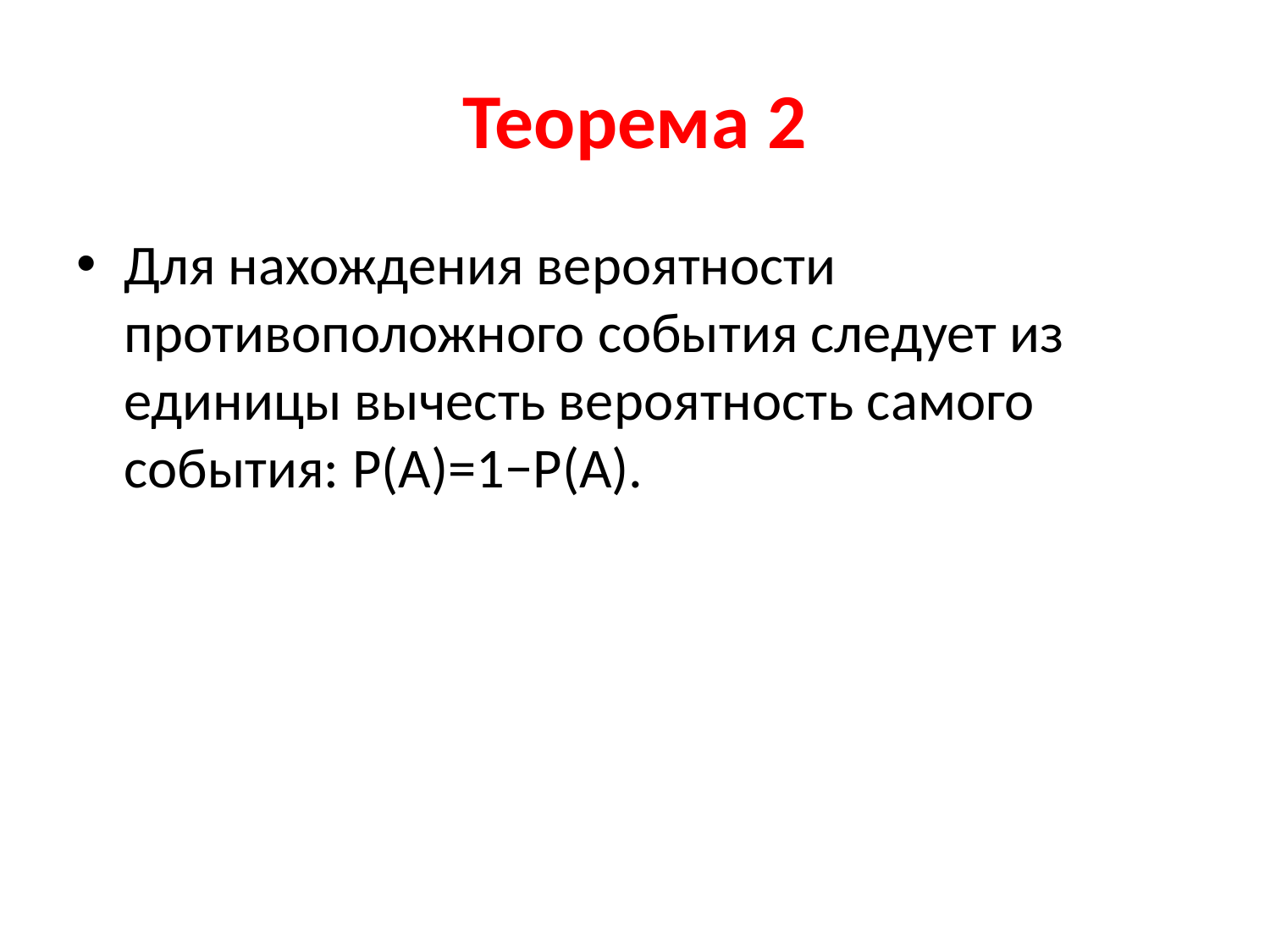

# Теорема 2
Для нахождения вероятности противоположного события следует из единицы вычесть вероятность самого события: P(A)=1−P(A).